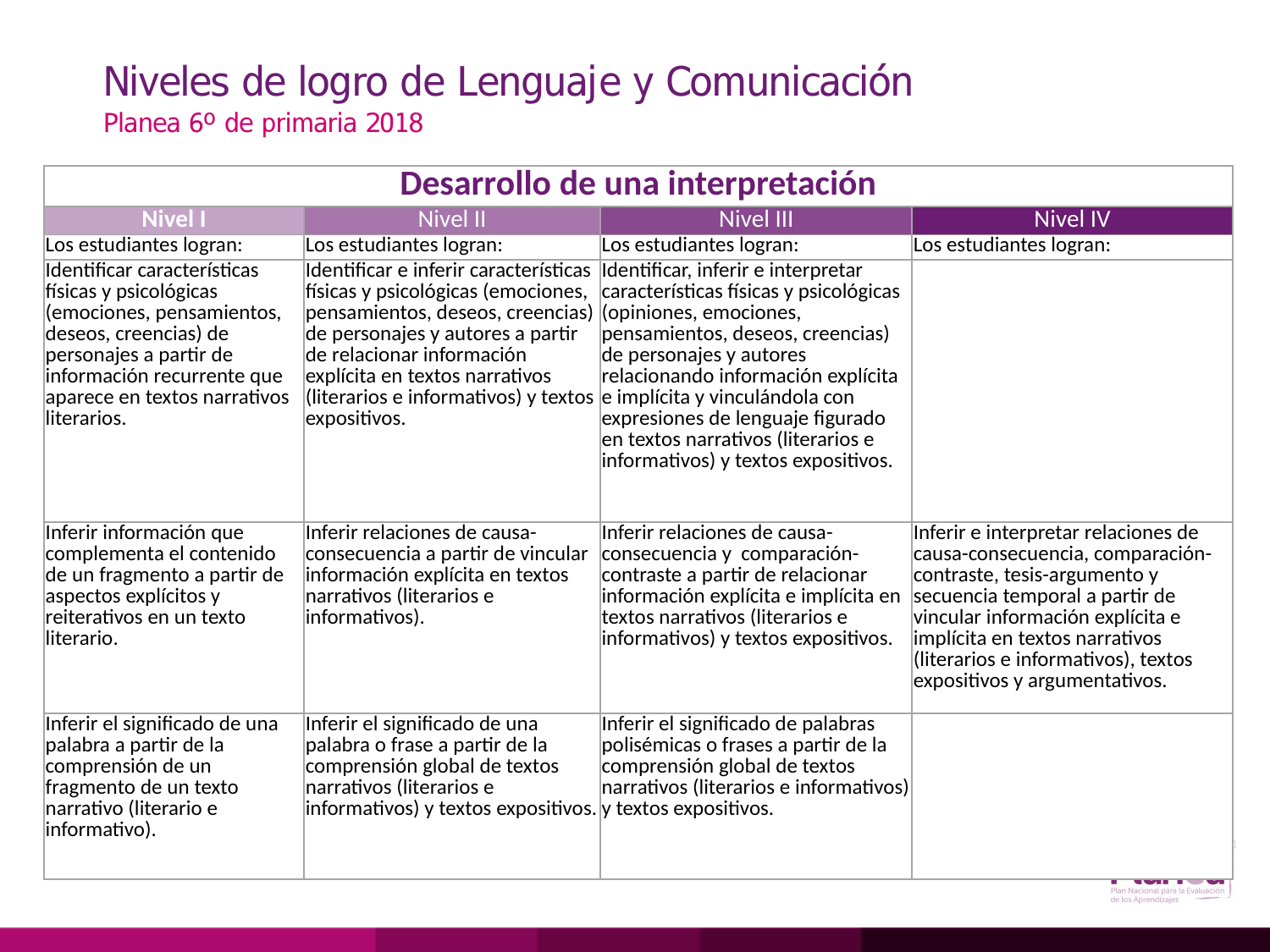

# Niveles de logro de Lenguaje y Comunicación
Planea 6º de primaria 2018
| Desarrollo de una interpretación |  |  |  |
| --- | --- | --- | --- |
| Nivel I | Nivel II | Nivel III | Nivel IV |
| Los estudiantes logran: | Los estudiantes logran: | Los estudiantes logran: | Los estudiantes logran: |
| Identificar características físicas y psicológicas (emociones, pensamientos, deseos, creencias) de personajes a partir de información recurrente que aparece en textos narrativos literarios. | Identificar e inferir características físicas y psicológicas (emociones, pensamientos, deseos, creencias) de personajes y autores a partir de relacionar información explícita en textos narrativos (literarios e informativos) y textos expositivos. | Identificar, inferir e interpretar características físicas y psicológicas (opiniones, emociones, pensamientos, deseos, creencias) de personajes y autores relacionando información explícita e implícita y vinculándola con expresiones de lenguaje figurado en textos narrativos (literarios e informativos) y textos expositivos. |  |
| Inferir información que complementa el contenido de un fragmento a partir de aspectos explícitos y reiterativos en un texto literario. | Inferir relaciones de causa-consecuencia a partir de vincular información explícita en textos narrativos (literarios e informativos). | Inferir relaciones de causa-consecuencia y comparación-contraste a partir de relacionar información explícita e implícita en textos narrativos (literarios e informativos) y textos expositivos. | Inferir e interpretar relaciones de causa-consecuencia, comparación-contraste, tesis-argumento y secuencia temporal a partir de vincular información explícita e implícita en textos narrativos (literarios e informativos), textos expositivos y argumentativos. |
| Inferir el significado de una palabra a partir de la comprensión de un fragmento de un texto narrativo (literario e informativo). | Inferir el significado de una palabra o frase a partir de la comprensión global de textos narrativos (literarios e informativos) y textos expositivos. | Inferir el significado de palabras polisémicas o frases a partir de la comprensión global de textos narrativos (literarios e informativos) y textos expositivos. |  |